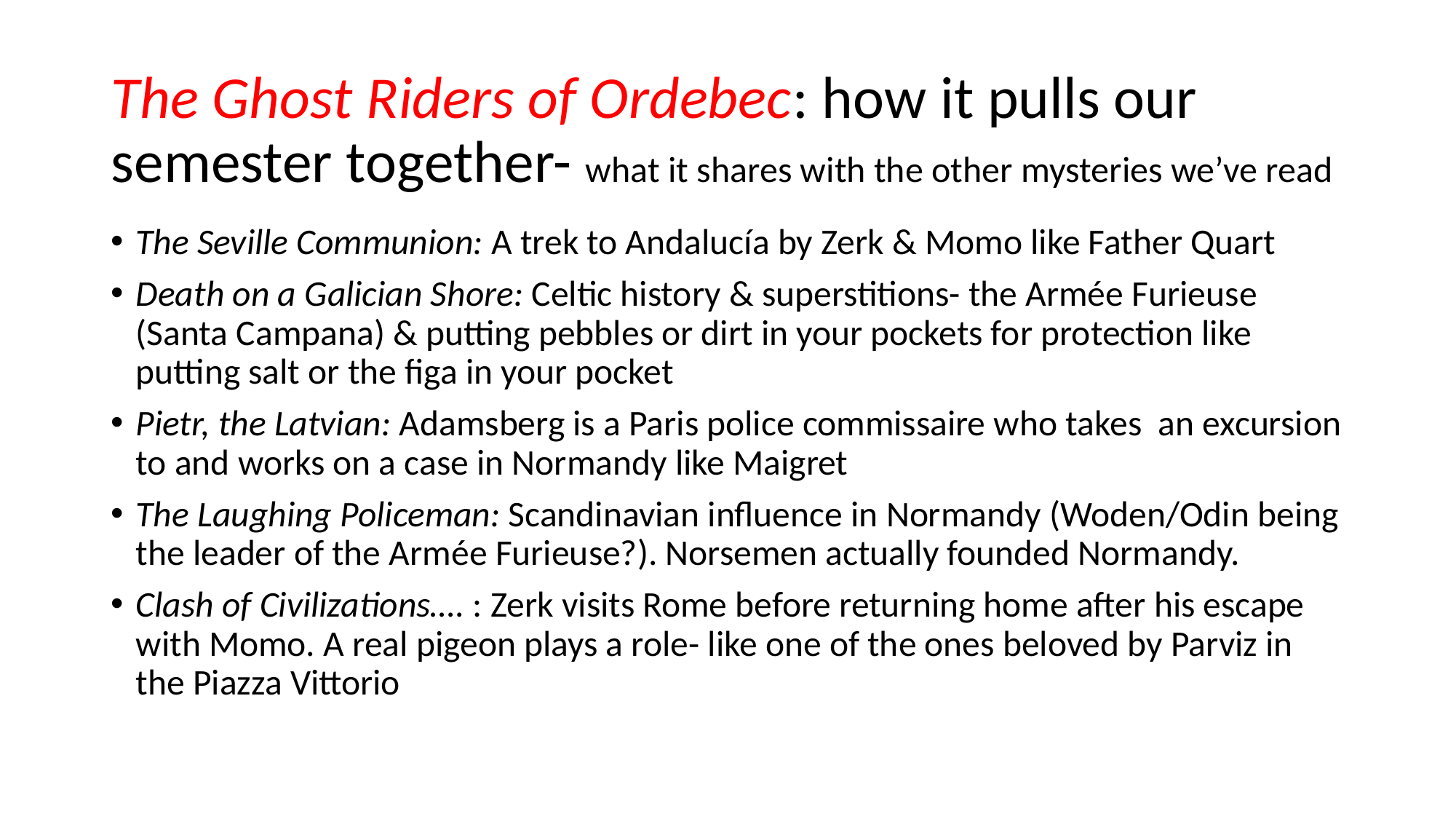

# The Ghost Riders of Ordebec: how it pulls our semester together- what it shares with the other mysteries we’ve read
The Seville Communion: A trek to Andalucía by Zerk & Momo like Father Quart
Death on a Galician Shore: Celtic history & superstitions- the Armée Furieuse (Santa Campana) & putting pebbles or dirt in your pockets for protection like putting salt or the figa in your pocket
Pietr, the Latvian: Adamsberg is a Paris police commissaire who takes  an excursion to and works on a case in Normandy like Maigret
The Laughing Policeman: Scandinavian influence in Normandy (Woden/Odin being the leader of the Armée Furieuse?). Norsemen actually founded Normandy.
Clash of Civilizations…. : Zerk visits Rome before returning home after his escape with Momo. A real pigeon plays a role- like one of the ones beloved by Parviz in the Piazza Vittorio